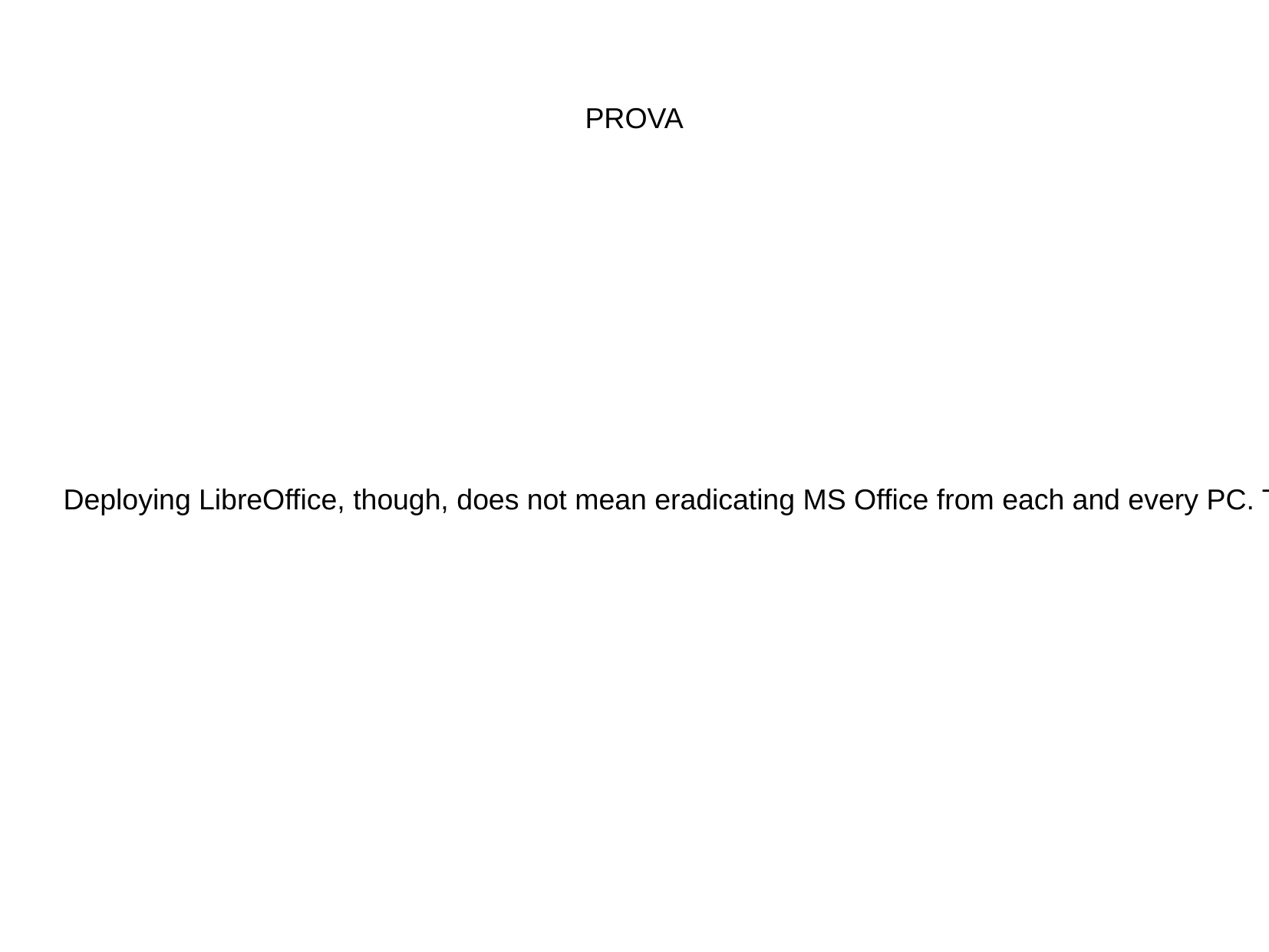

PROVA
Deploying LibreOffice, though, does not mean eradicating MS Office from each and every PC. The goal is to maximize the number of PCs using LibreOffice, and to foster the interoperability with MS Office by identifying the areas where the latter - for obvious reasons - tries to perpetuate the lock-in.